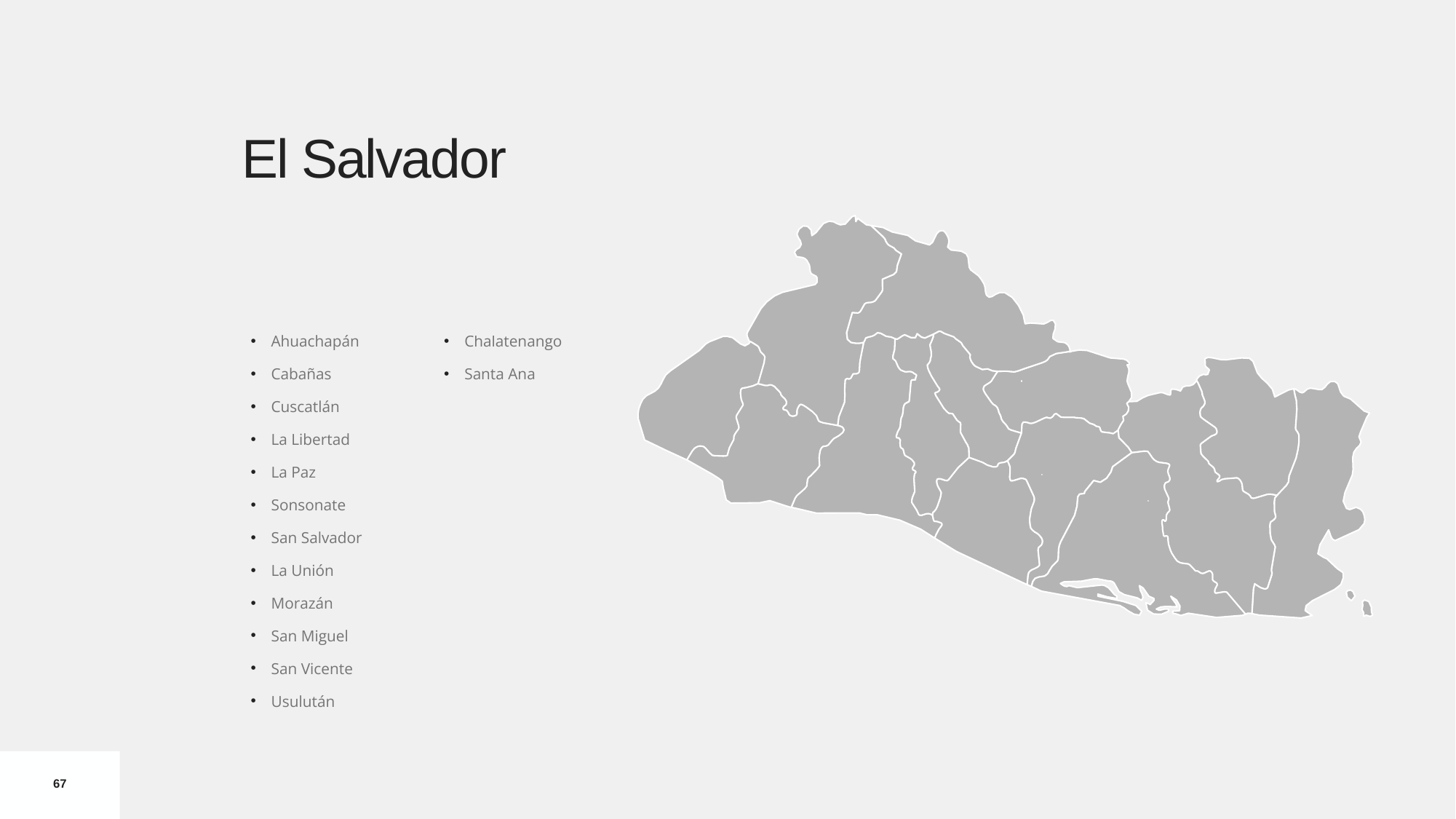

# El Salvador

Ahuachapán
Cabañas
Cuscatlán
La Libertad
La Paz
Sonsonate
San Salvador
La Unión
Morazán
San Miguel
San Vicente
Usulután
Chalatenango
Santa Ana